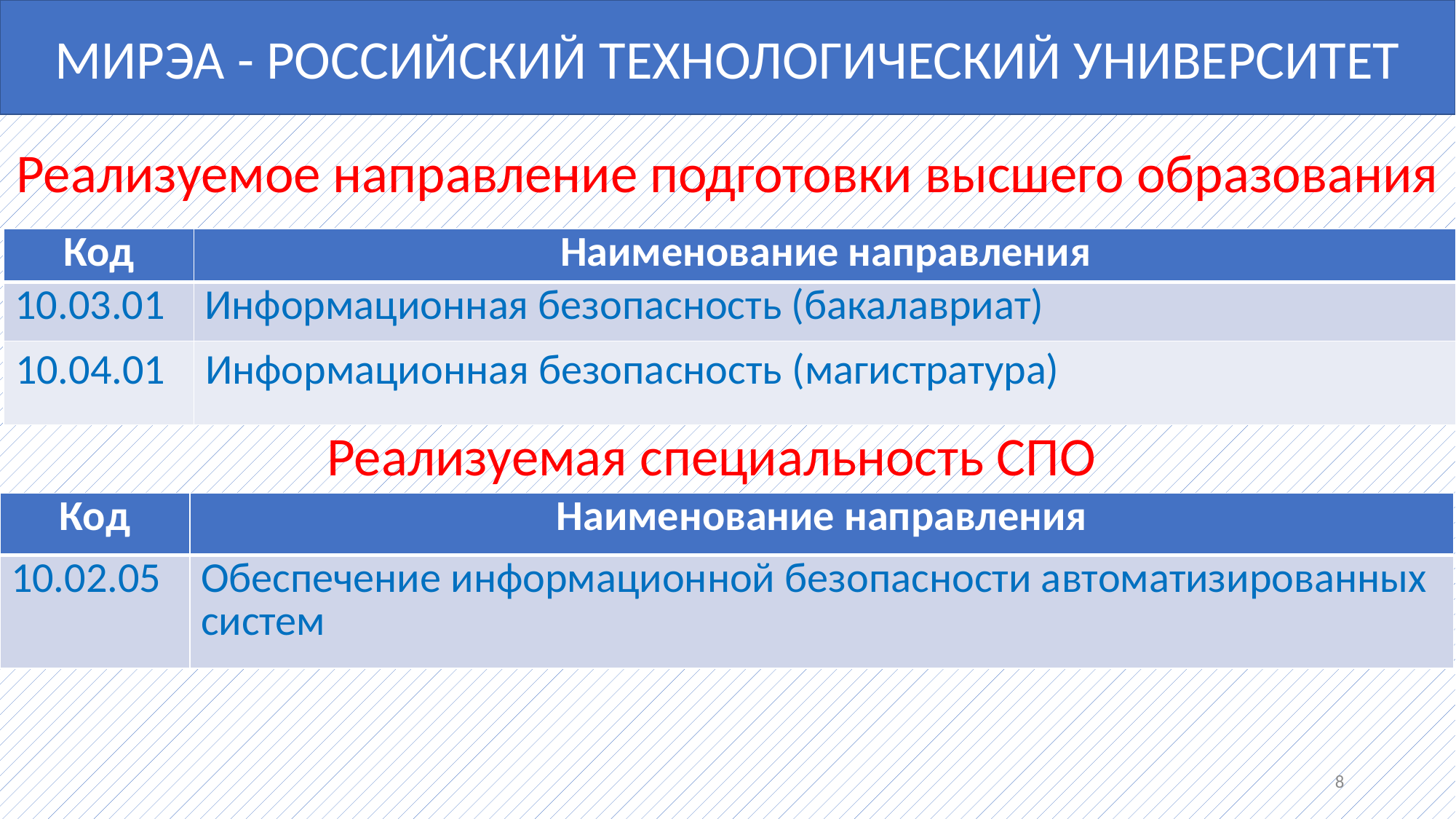

МИРЭА - РОССИЙСКИЙ ТЕХНОЛОГИЧЕСКИЙ УНИВЕРСИТЕТ
Реализуемое направление подготовки высшего образования
| Код | Наименование направления |
| --- | --- |
| 10.03.01 | Информационная безопасность (бакалавриат) |
| 10.04.01 | Информационная безопасность (магистратура) |
Реализуемая специальность СПО
| Код | Наименование направления |
| --- | --- |
| 10.02.05 | Обеспечение информационной безопасности автоматизированных систем |

8